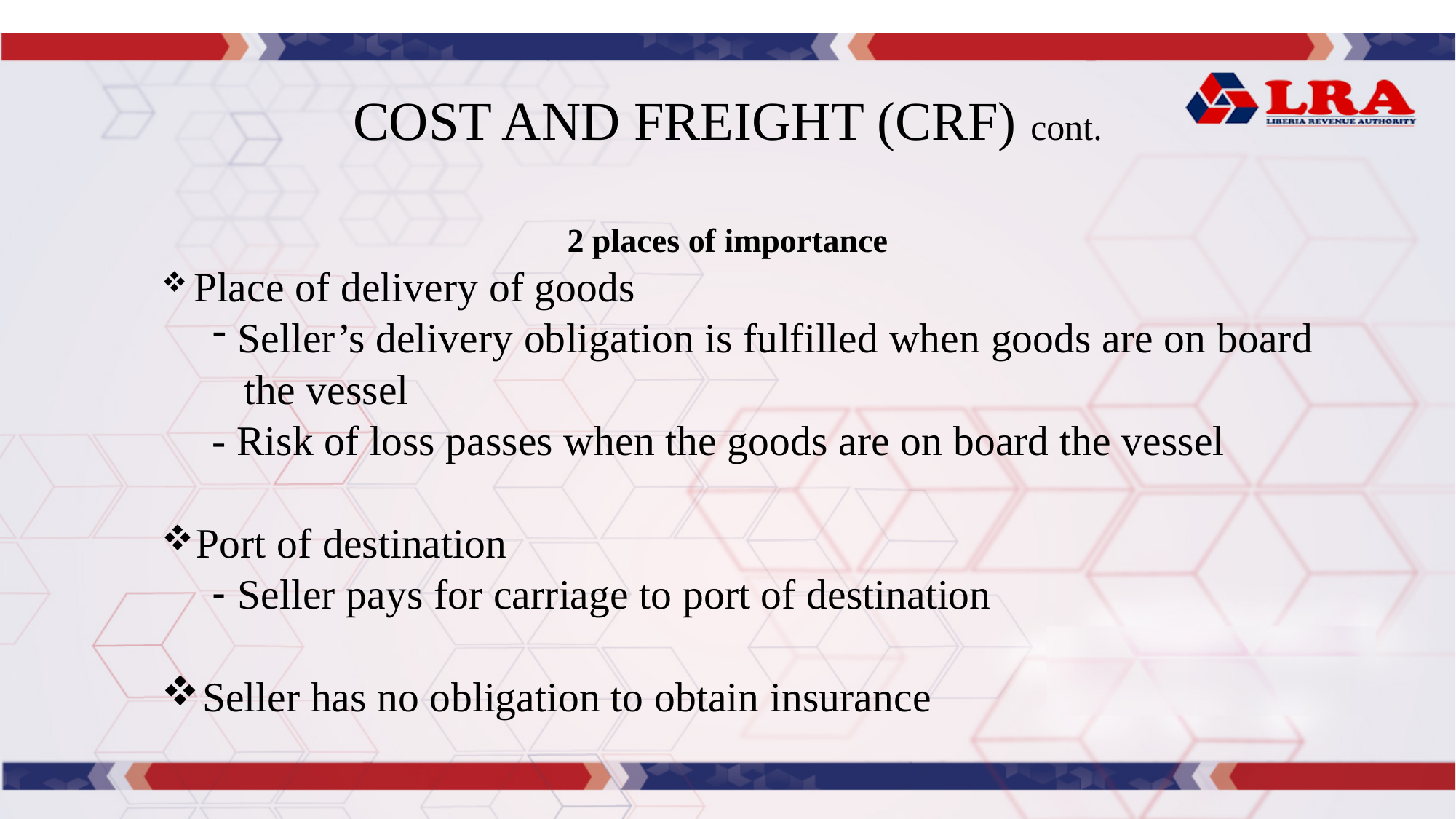

# COST AND FREIGHT (CRF) cont.
 2 places of importance
 Place of delivery of goods
Seller’s delivery obligation is fulfilled when goods are on board
   the vessel
- Risk of loss passes when the goods are on board the vessel

 Port of destination
Seller pays for carriage to port of destination

 Seller has no obligation to obtain insurance